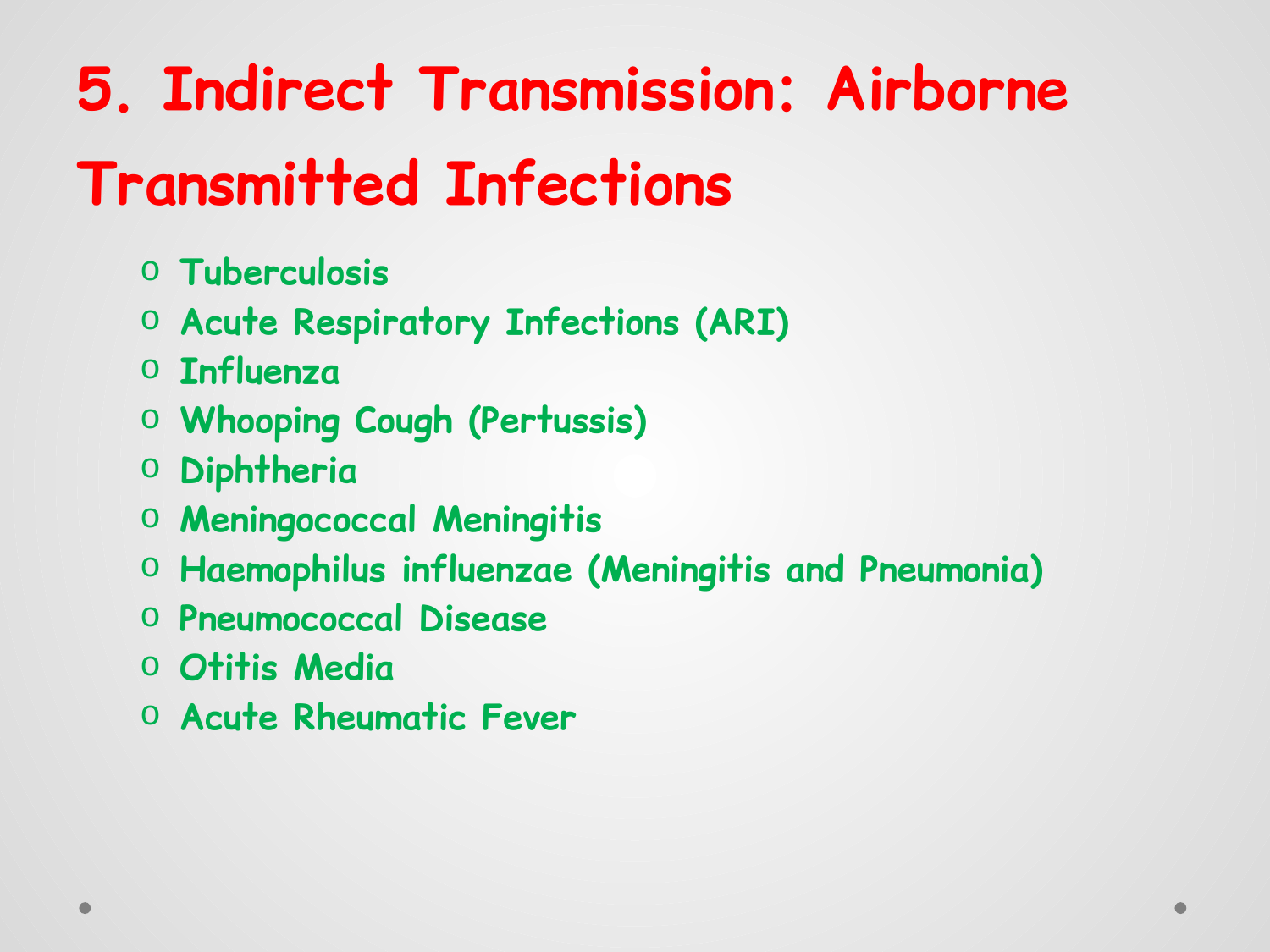

# 5. Indirect Transmission: Airborne Transmitted Infections
Tuberculosis
Acute Respiratory Infections (ARI)
Influenza
Whooping Cough (Pertussis)
Diphtheria
Meningococcal Meningitis
Haemophilus influenzae (Meningitis and Pneumonia)
Pneumococcal Disease
Otitis Media
Acute Rheumatic Fever